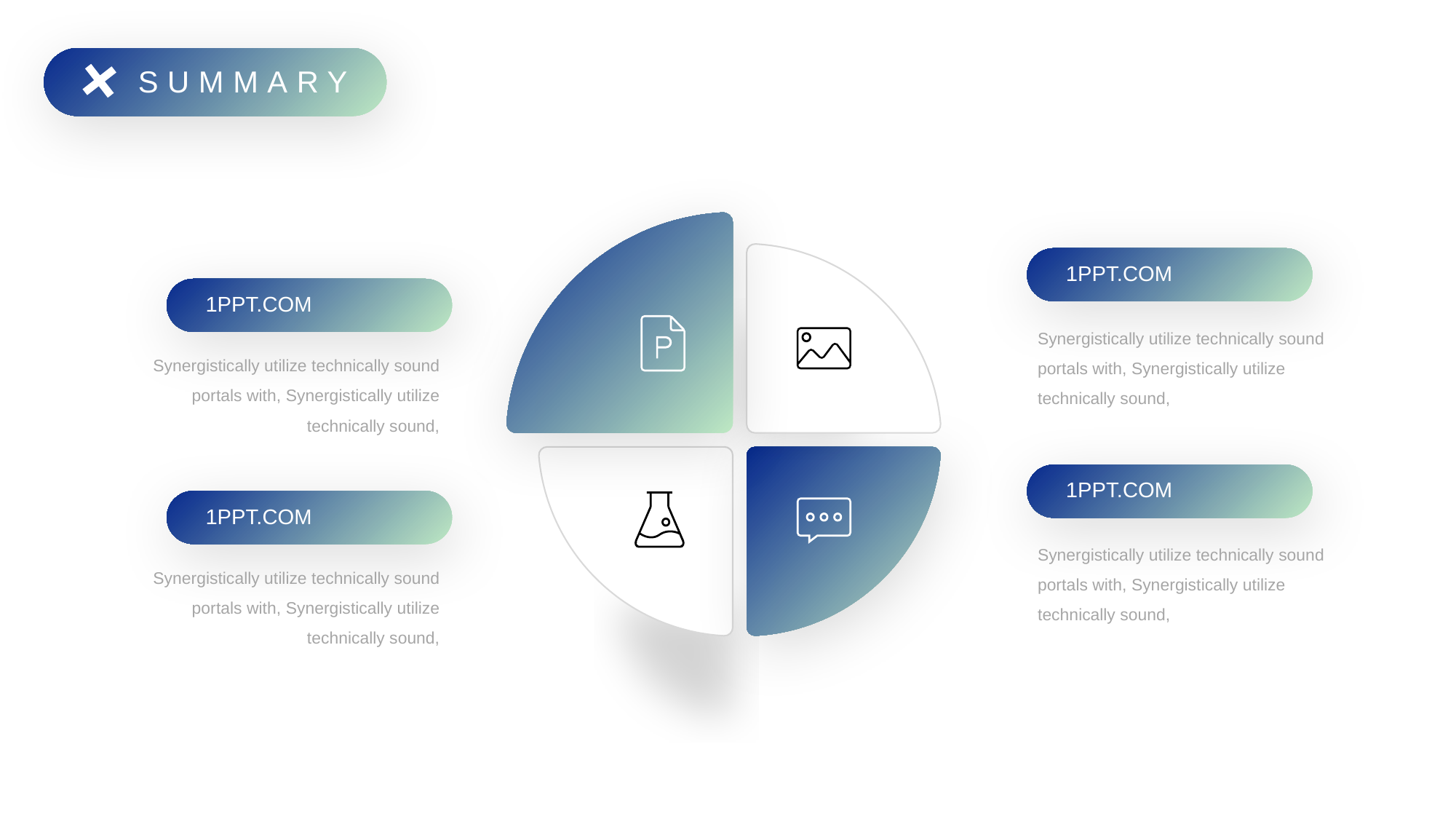

SUMMARY

1PPT.COM

1PPT.COM

Synergistically utilize technically sound portals with, Synergistically utilize technically sound,

Synergistically utilize technically sound portals with, Synergistically utilize technically sound,

1PPT.COM

1PPT.COM
Synergistically utilize technically sound portals with, Synergistically utilize technically sound,
Synergistically utilize technically sound portals with, Synergistically utilize technically sound,